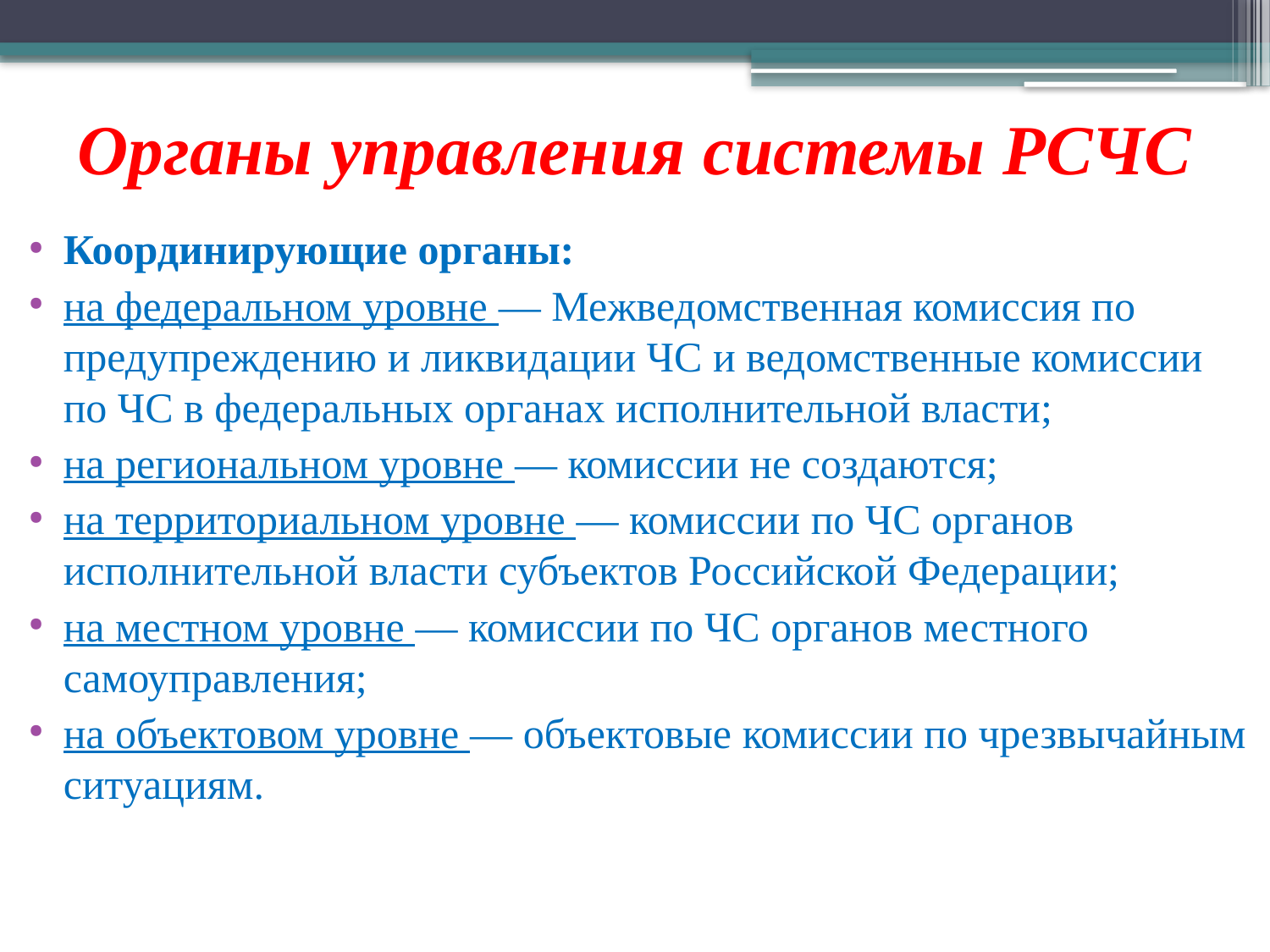

# Органы управления системы РСЧС
Координирующие органы:
на федеральном уровне — Межведомственная комиссия по предупреждению и ликвидации ЧС и ведомственные комиссии по ЧС в федеральных органах исполнительной власти;
на региональном уровне — комиссии не создаются;
на территориальном уровне — комиссии по ЧС органов исполнительной власти субъектов Российской Федерации;
на местном уровне — комиссии по ЧС органов местного самоуправления;
на объектовом уровне — объектовые комиссии по чрезвычайным ситуациям.